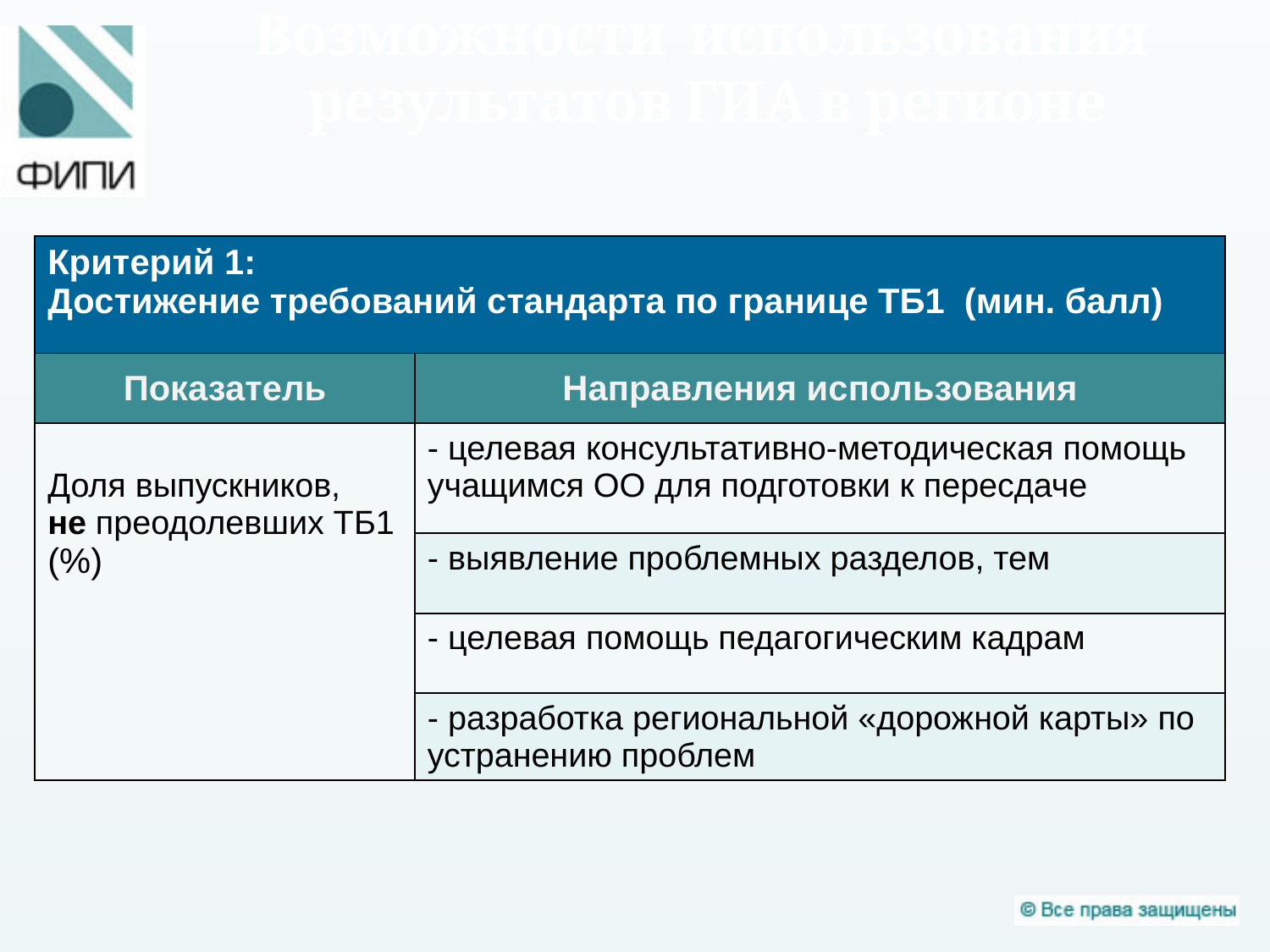

# Возможности  использования результатов ГИА в регионе

| Критерий 1: Достижение требований стандарта по границе ТБ1 (мин. балл) |  |
| --- | --- |
| Показатель | Направления использования |
| Доля выпускников, не преодолевших ТБ1 (%) | - целевая консультативно-методическая помощь учащимся ОО для подготовки к пересдаче |
|  | - выявление проблемных разделов, тем |
|  | - целевая помощь педагогическим кадрам |
|  | - разработка региональной «дорожной карты» по устранению проблем |